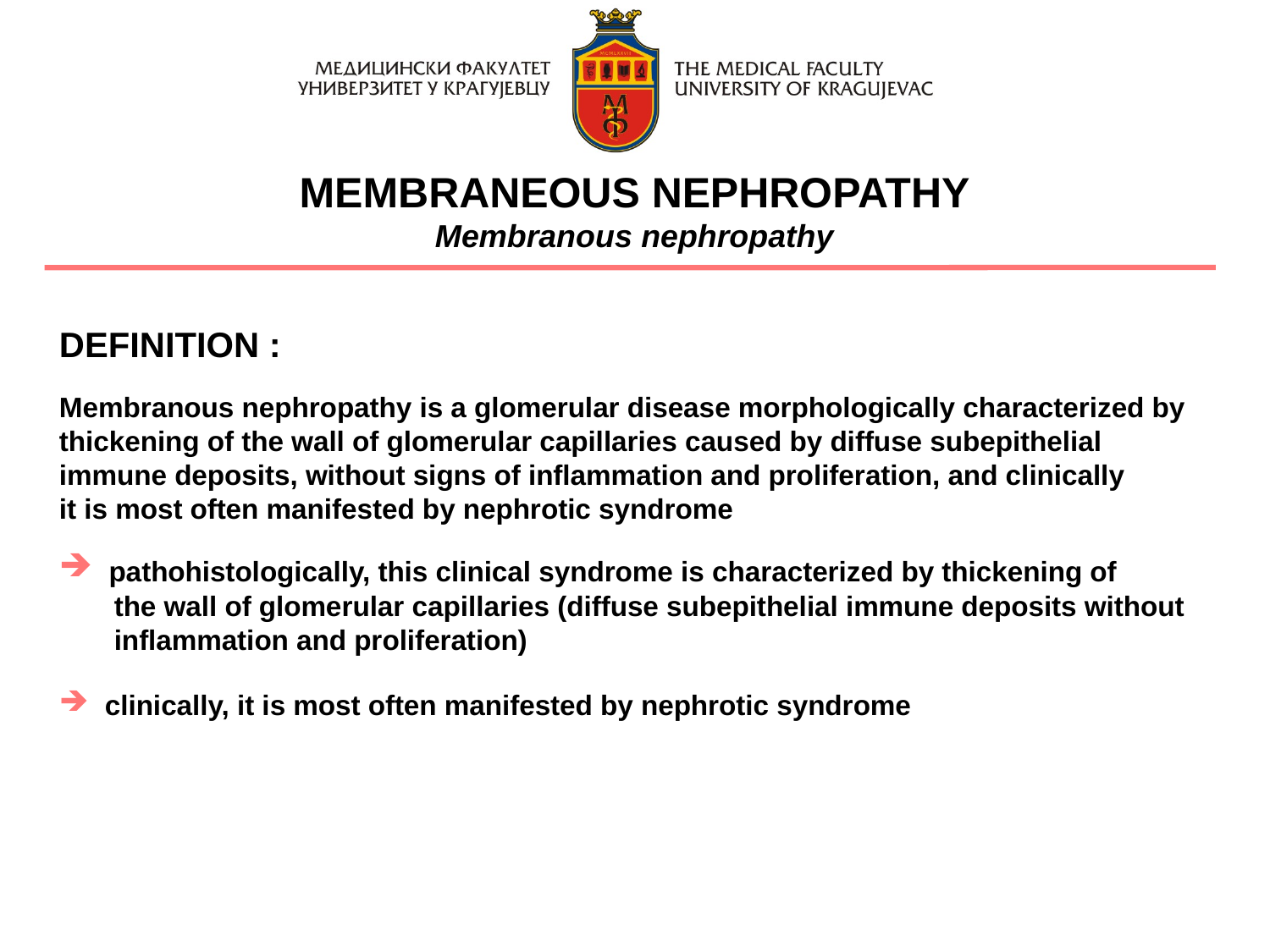

MEMBRANEOUS NEPHROPATHY
Membranous nephropathy

DEFINITION :

Membranous nephropathy is a glomerular disease morphologically characterized by
thickening of the wall of glomerular capillaries caused by diffuse subepithelial
immune deposits, without signs of inflammation and proliferation, and clinically
it is most often manifested by nephrotic syndrome

  pathohistologically, this clinical syndrome is characterized by thickening of
       the wall of glomerular capillaries (diffuse subepithelial immune deposits without
       inflammation and proliferation)

  clinically, it is most often manifested by nephrotic syndrome